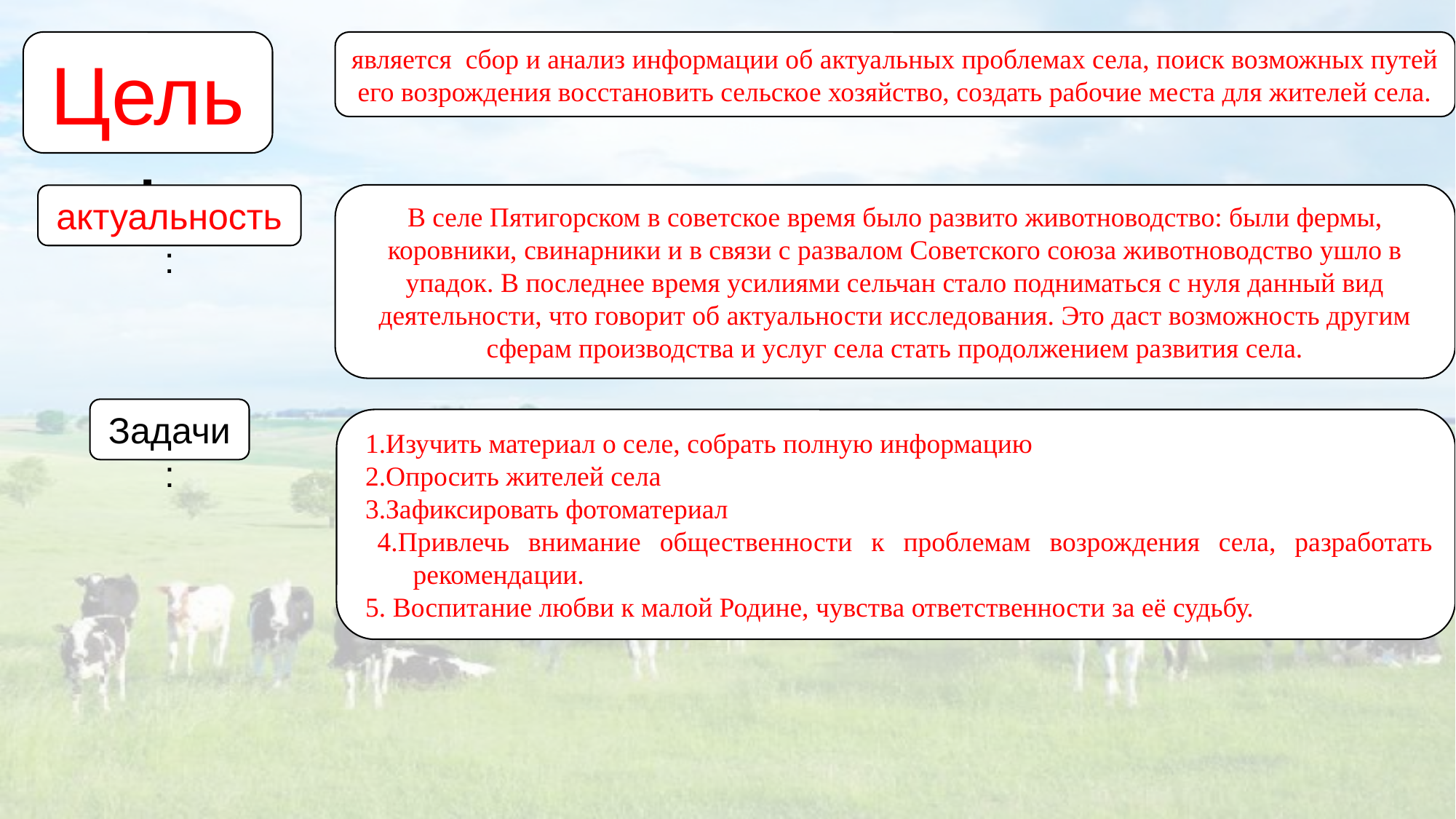

Цель:
является  сбор и анализ информации об актуальных проблемах села, поиск возможных путей его возрождения восстановить сельское хозяйство, создать рабочие места для жителей села.
В селе Пятигорском в советское время было развито животноводство: были фермы, коровники, свинарники и в связи с развалом Советского союза животноводство ушло в упадок. В последнее время усилиями сельчан стало подниматься с нуля данный вид деятельности, что говорит об актуальности исследования. Это даст возможность другим сферам производства и услуг села стать продолжением развития села.
актуальность:
Задачи:
 1.Изучить материал о селе, собрать полную информацию
 2.Опросить жителей села
 3.Зафиксировать фотоматериал
 4.Привлечь внимание общественности к проблемам возрождения села, разработать рекомендации.
 5. Воспитание любви к малой Родине, чувства ответственности за её судьбу.